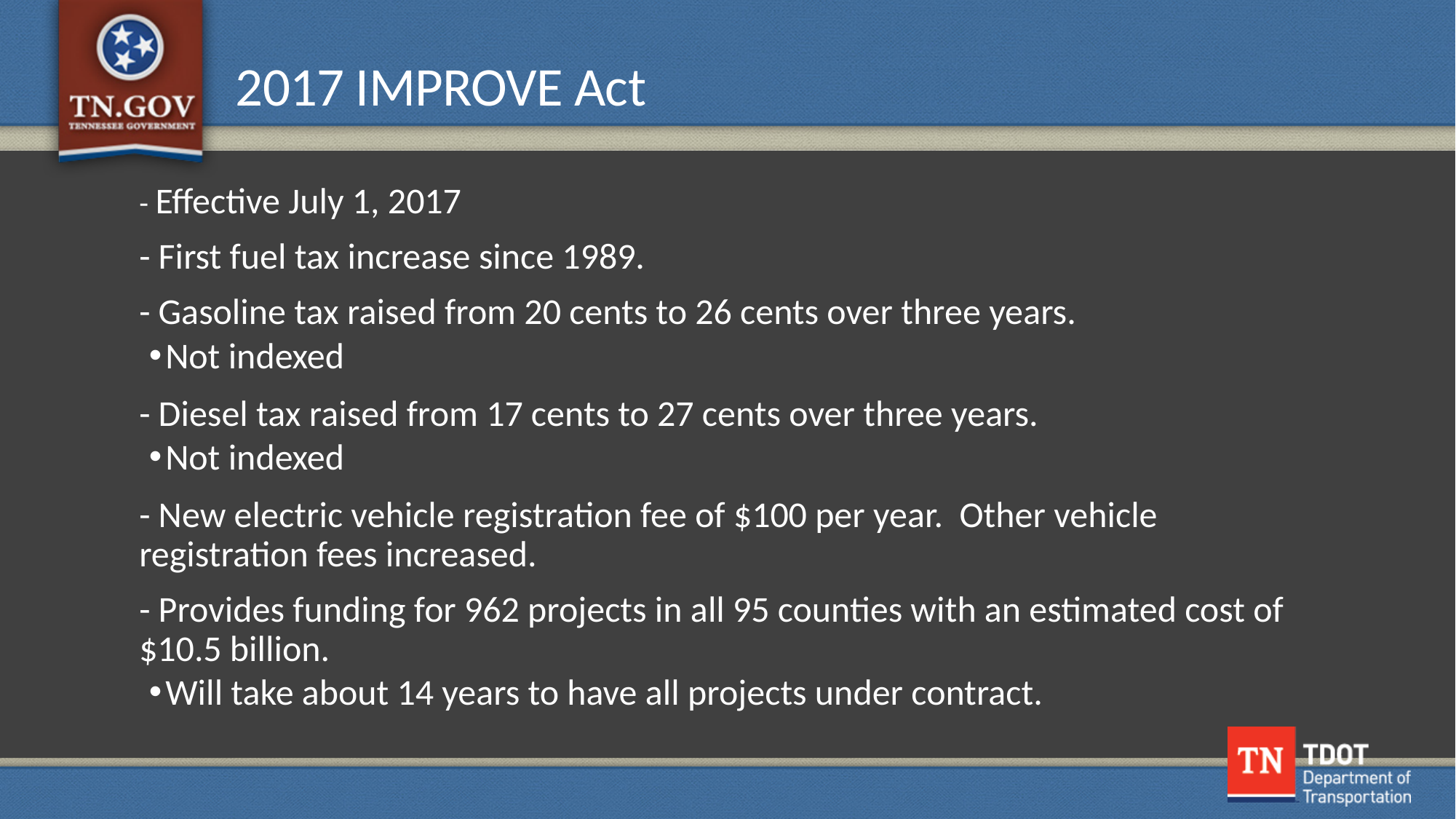

# 2017 IMPROVE Act
- Effective July 1, 2017
- First fuel tax increase since 1989.
- Gasoline tax raised from 20 cents to 26 cents over three years.
Not indexed
- Diesel tax raised from 17 cents to 27 cents over three years.
Not indexed
- New electric vehicle registration fee of $100 per year.  Other vehicle registration fees increased.
- Provides funding for 962 projects in all 95 counties with an estimated cost of $10.5 billion.
Will take about 14 years to have all projects under contract.